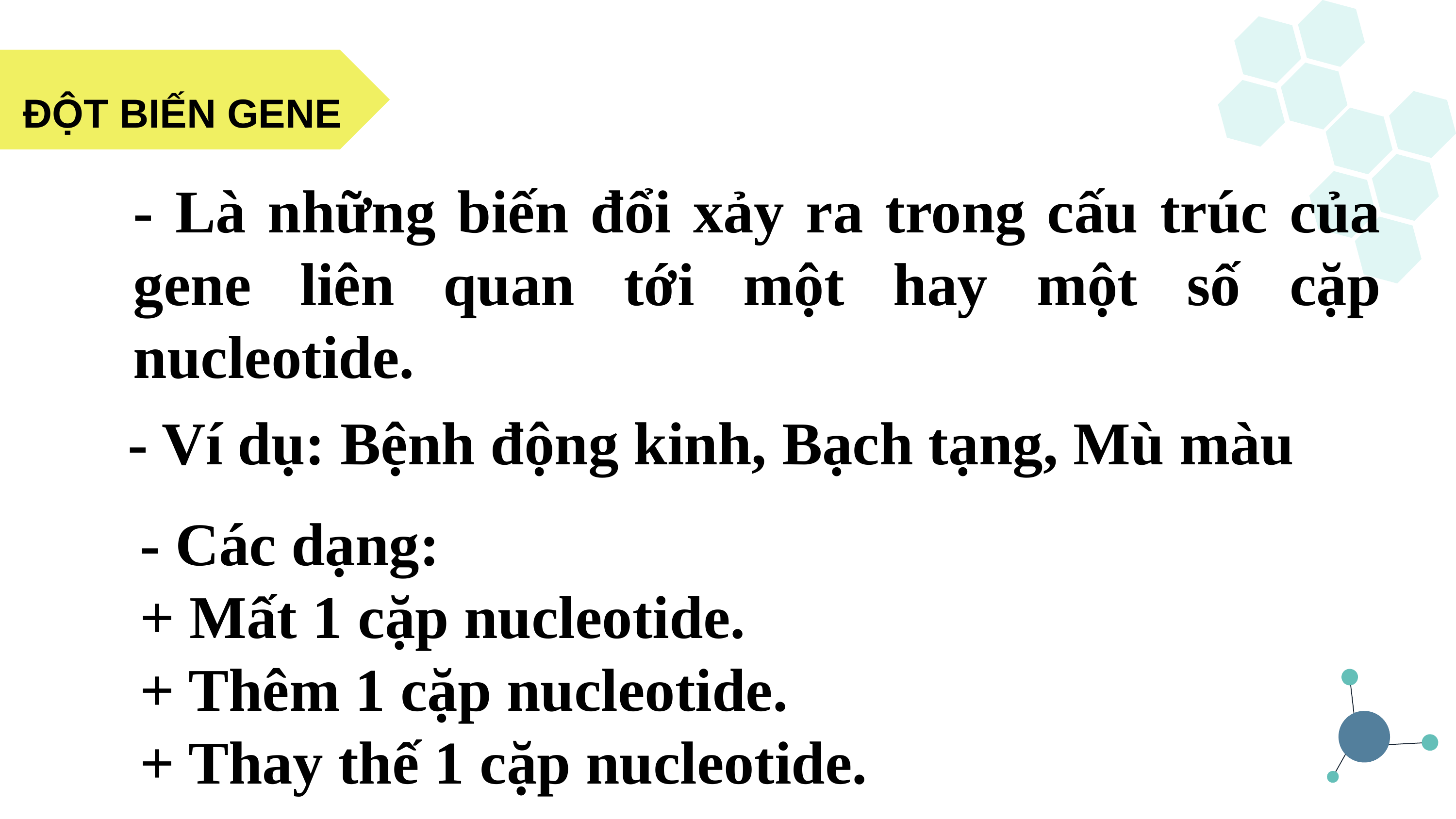

ĐỘT BIẾN GENE
- Là những biến đổi xảy ra trong cấu trúc của gene liên quan tới một hay một số cặp nucleotide.
- Ví dụ: Bệnh động kinh, Bạch tạng, Mù màu
- Các dạng:
+ Mất 1 cặp nucleotide.
+ Thêm 1 cặp nucleotide.
+ Thay thế 1 cặp nucleotide.